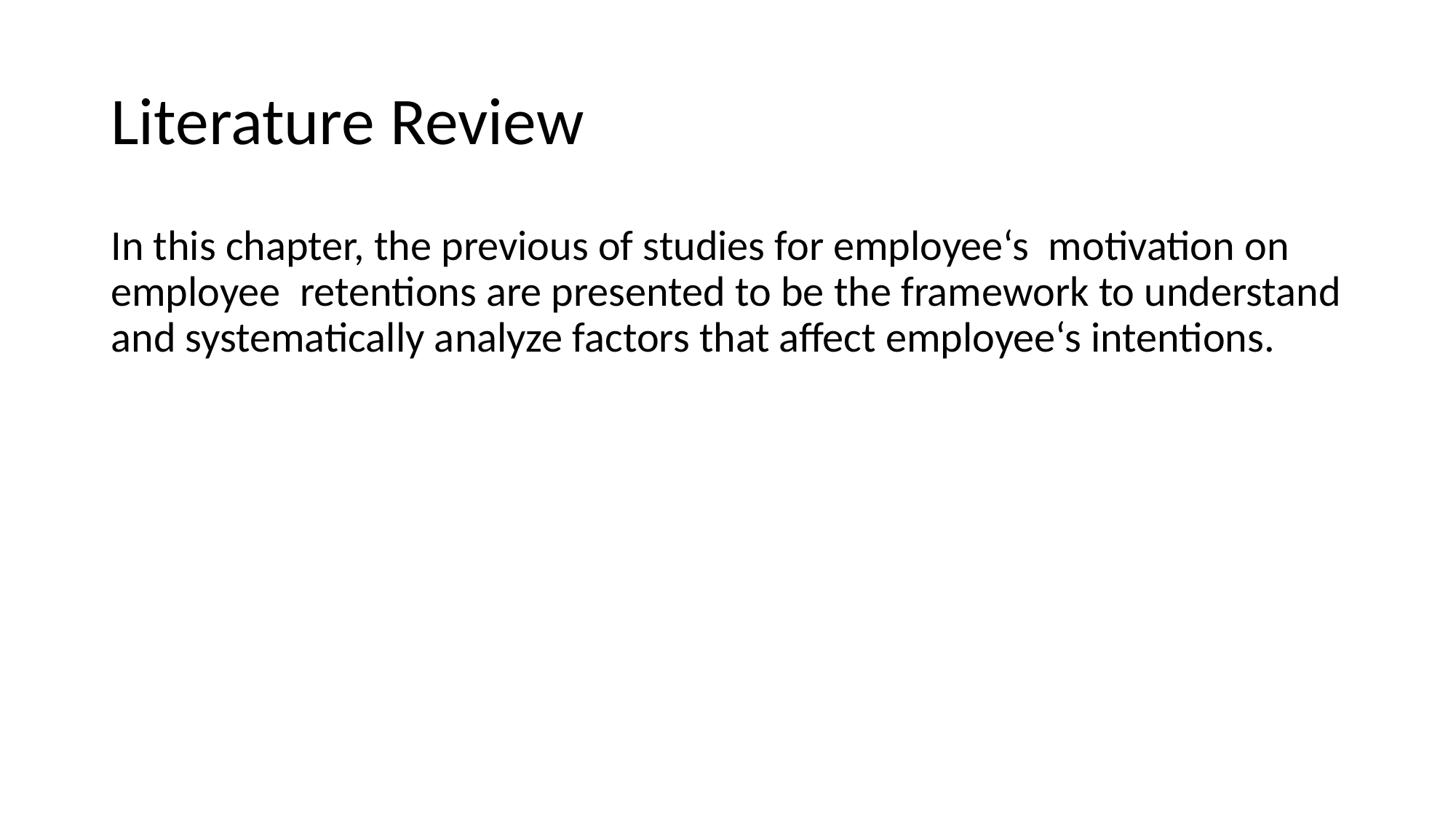

# Literature Review
In this chapter, the previous of studies for employee‘s  motivation on employee  retentions are presented to be the framework to understand and systematically analyze factors that affect employee‘s intentions.